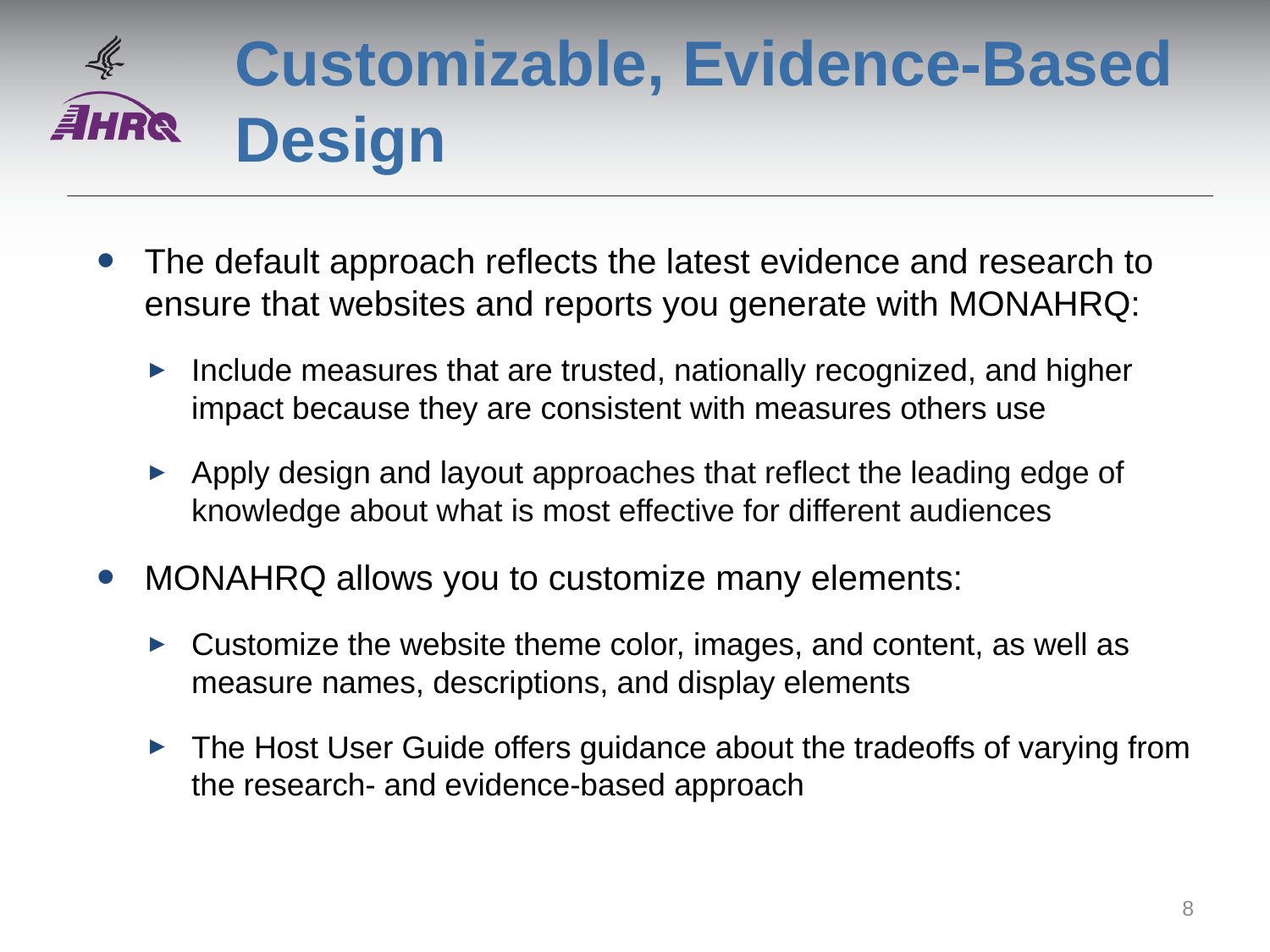

# Customizable, Evidence-Based Design
The default approach reflects the latest evidence and research to ensure that websites and reports you generate with MONAHRQ:
Include measures that are trusted, nationally recognized, and higher impact because they are consistent with measures others use
Apply design and layout approaches that reflect the leading edge of knowledge about what is most effective for different audiences
MONAHRQ allows you to customize many elements:
Customize the website theme color, images, and content, as well as measure names, descriptions, and display elements
The Host User Guide offers guidance about the tradeoffs of varying from the research- and evidence-based approach
8